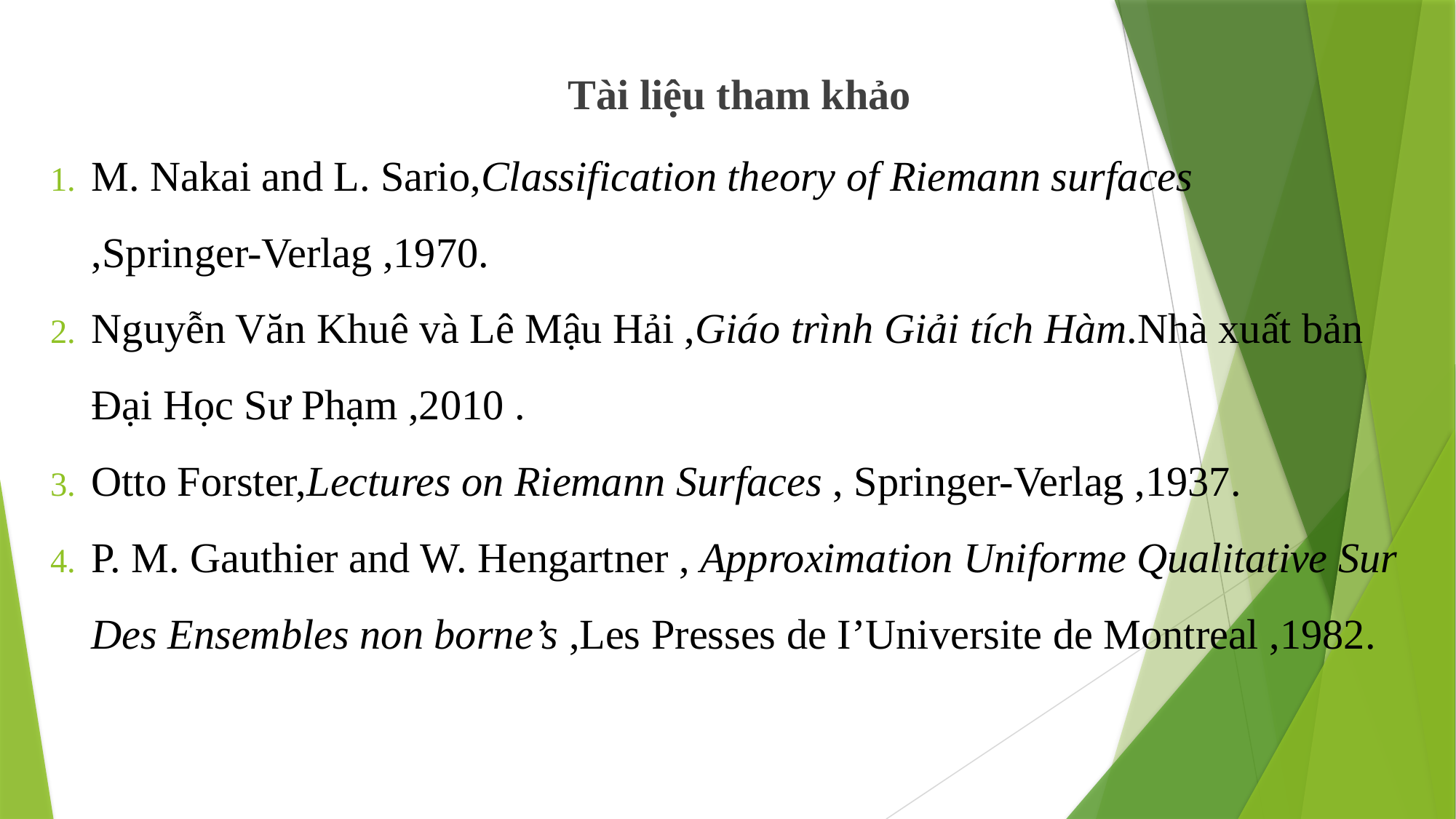

Tài liệu tham khảo
M. Nakai and L. Sario,Classification theory of Riemann surfaces
,Springer-Verlag ,1970.
Nguyễn Văn Khuê và Lê Mậu Hải ,Giáo trình Giải tích Hàm.Nhà xuất bản Đại Học Sư Phạm ,2010 .
Otto Forster,Lectures on Riemann Surfaces , Springer-Verlag ,1937.
P. M. Gauthier and W. Hengartner , Approximation Uniforme Qualitative Sur Des Ensembles non borne’s ,Les Presses de I’Universite de Montreal ,1982.